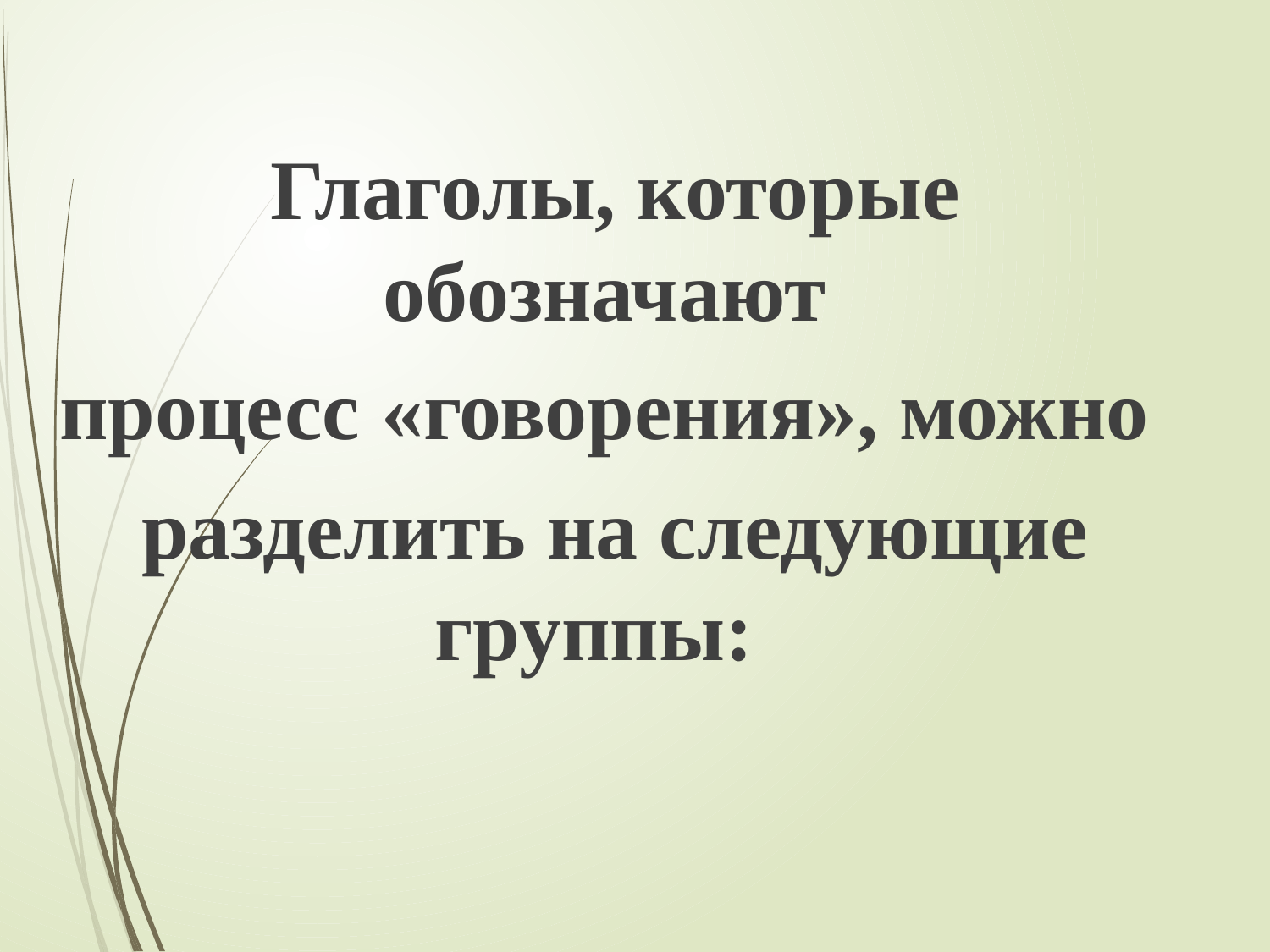

Глаголы, которые обозначают
процесс «говорения», можно
разделить на следующие группы: